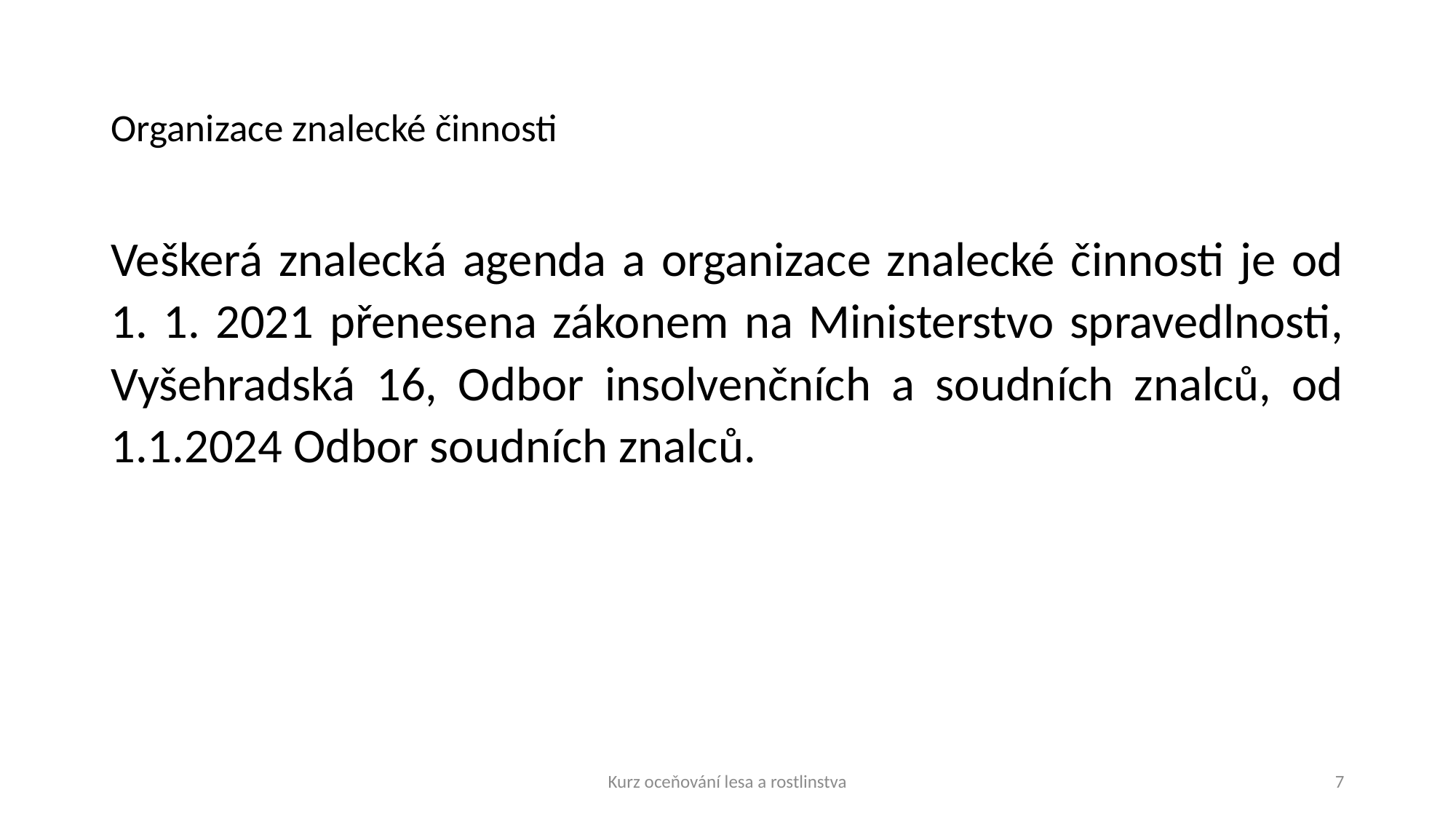

# Organizace znalecké činnosti
Veškerá znalecká agenda a organizace znalecké činnosti je od 1. 1. 2021 přenesena zákonem na Ministerstvo spravedlnosti, Vyšehradská 16, Odbor insolvenčních a soudních znalců, od 1.1.2024 Odbor soudních znalců.

Kurz oceňování lesa a rostlinstva
7